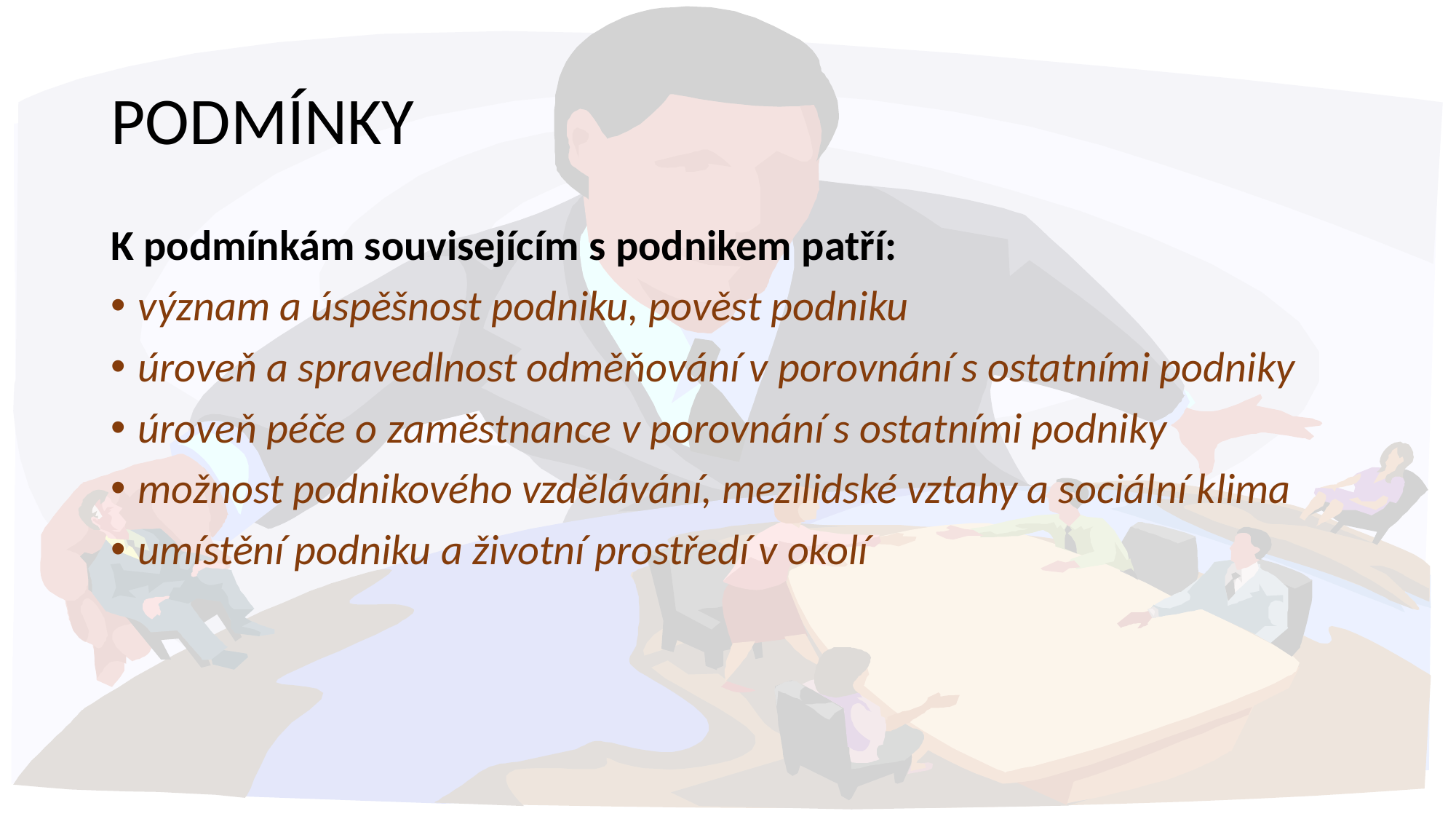

# PODMÍNKY
K podmínkám souvisejícím s podnikem patří:
význam a úspěšnost podniku, pověst podniku
úroveň a spravedlnost odměňování v porovnání s ostatními podniky
úroveň péče o zaměstnance v porovnání s ostatními podniky
možnost podnikového vzdělávání, mezilidské vztahy a sociální klima
umístění podniku a životní prostředí v okolí